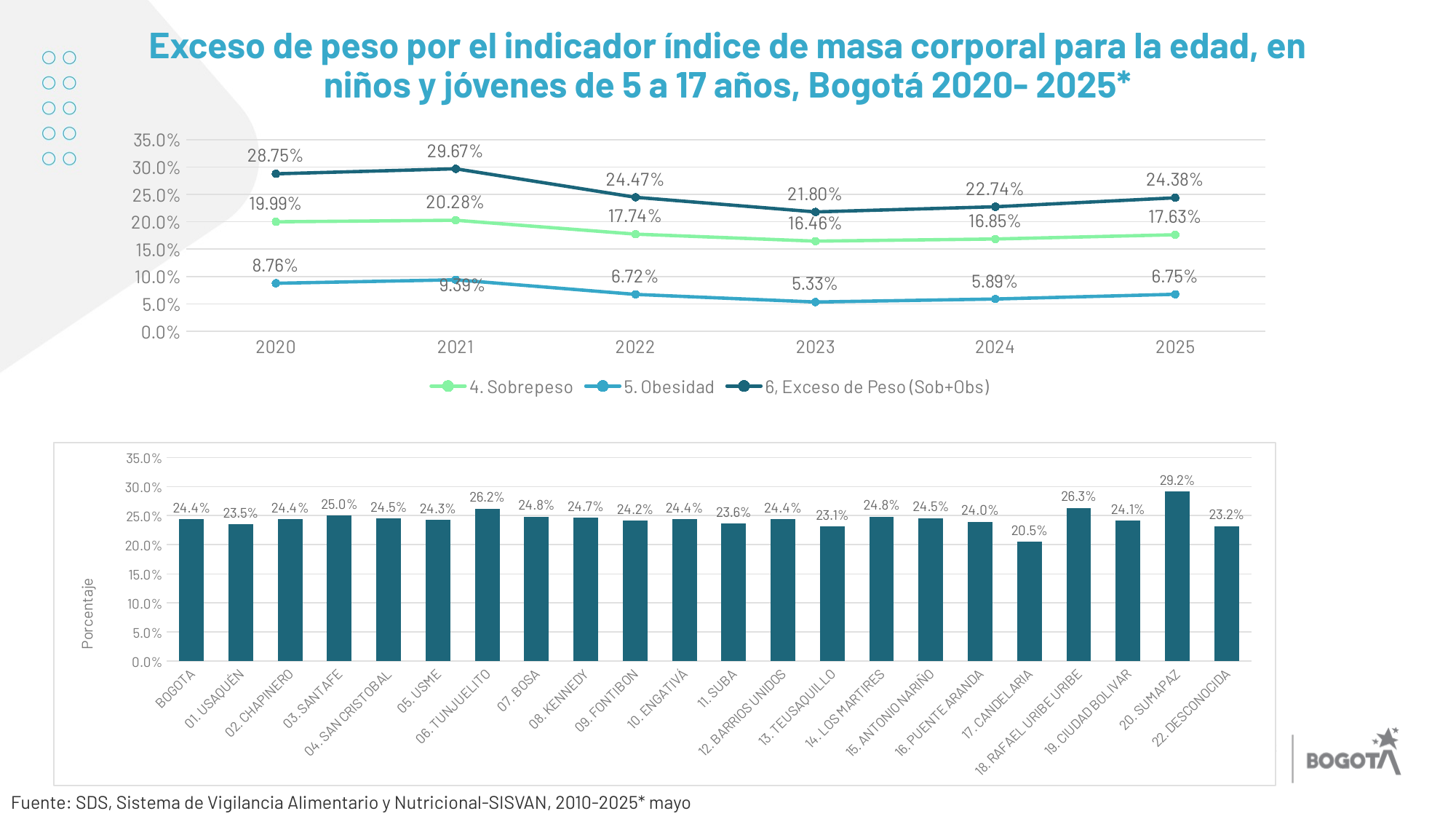

# Exceso de peso por el indicador índice de masa corporal para la edad, en niños y jóvenes de 5 a 17 años, Bogotá 2020- 2025*

### Chart

| Category | 4. Sobrepeso | 5. Obesidad | 6, Exceso de Peso (Sob+Obs) |
|---|---|---|---|
| 2020 | 0.19990411479773182 | 0.08760270462398122 | 0.287506819421713 |
| 2021 | 0.20275765815626728 | 0.09390716365473928 | 0.2967 |
| 2022 | 0.17740237591155023 | 0.0672488826158551 | 0.24465125852740532 |
| 2023 | 0.16462268115506995 | 0.05333253286906406 | 0.217955214024134 |
| 2024 | 0.1685355984786895 | 0.05887602440824947 | 0.22741162288693897 |
| 2025 | 0.17630293687087872 | 0.06745173228312454 | 0.24375466915400326 |

### Chart

| Category |  |
|---|---|
| BOGOTA | 0.2438 |
| 01. USAQUÉN | 0.2347693092021412 |
| 02. CHAPINERO | 0.24365057214624616 |
| 03. SANTAFE | 0.24971836274877957 |
| 04. SAN CRISTOBAL | 0.2448018546692748 |
| 05. USME | 0.24293863920968414 |
| 06. TUNJUELITO | 0.2621059473513162 |
| 07. BOSA | 0.24821631447398318 |
| 08. KENNEDY | 0.2465241187068702 |
| 09. FONTIBON | 0.24157357940747937 |
| 10. ENGATIVÁ | 0.24393545028630922 |
| 11. SUBA | 0.236224530246571 |
| 12. BARRIOS UNIDOS | 0.2438084755090809 |
| 13. TEUSAQUILLO | 0.23143138219380227 |
| 14. LOS MARTIRES | 0.24806949806949807 |
| 15. ANTONIO NARIÑO | 0.24549549549549549 |
| 16. PUENTE ARANDA | 0.23962536023054753 |
| 17. CANDELARIA | 0.20491803278688525 |
| 18. RAFAEL URIBE URIBE | 0.2633424824641659 |
| 19. CIUDAD BOLIVAR | 0.2412827234531547 |
| 20. SUMAPAZ | 0.2916666666666667 |
| 22. DESCONOCIDA | 0.23167351619994264 |
Fuente: SDS, Sistema de Vigilancia Alimentario y Nutricional-SISVAN, 2010-2025* mayo